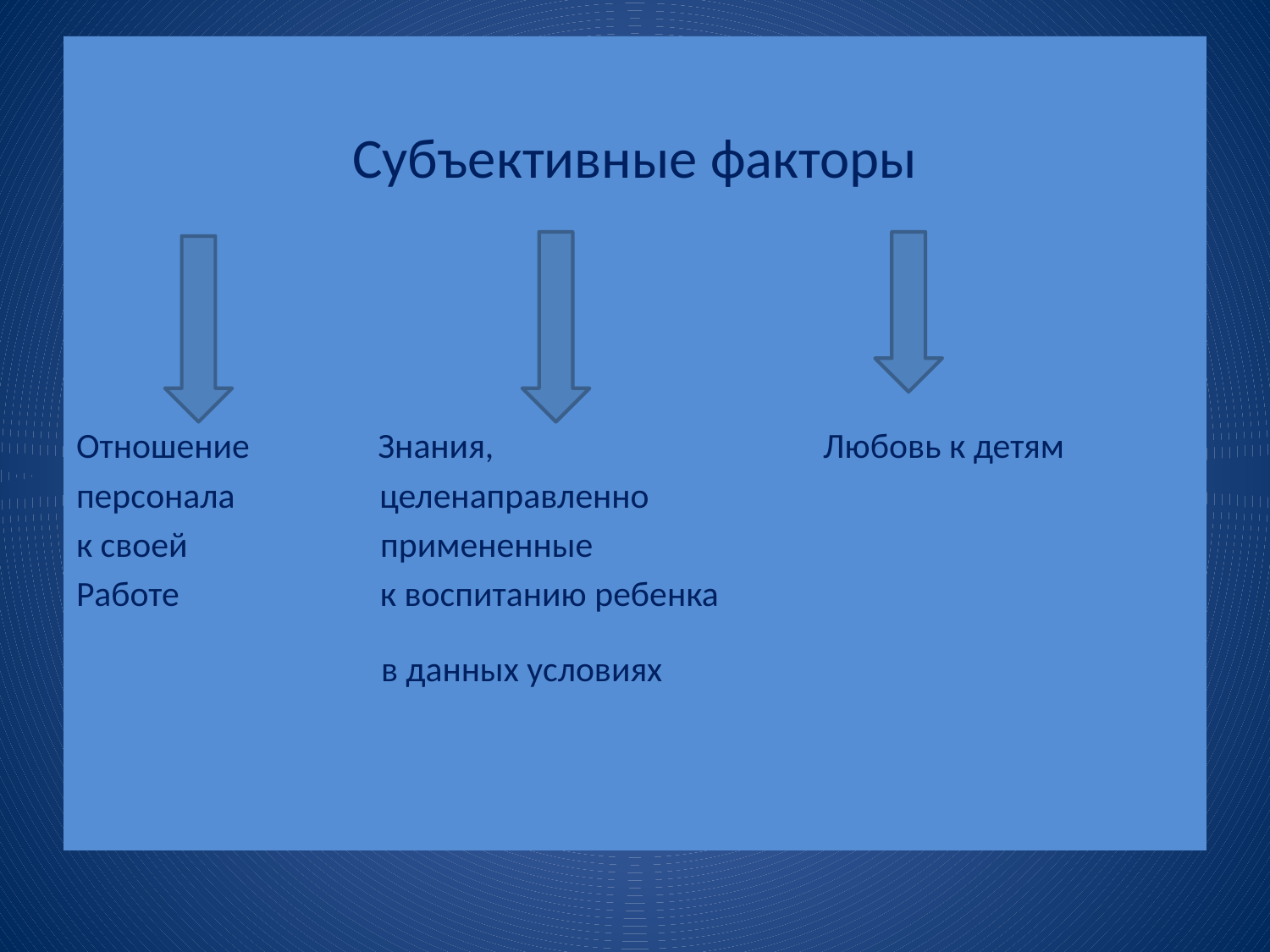

Субъективные факторы

Отношение                Знания,                                         Любовь к детям
персонала                  целенаправленно
к своей                        примененные
Работе                         к воспитанию ребенка
                        в данных условиях

#